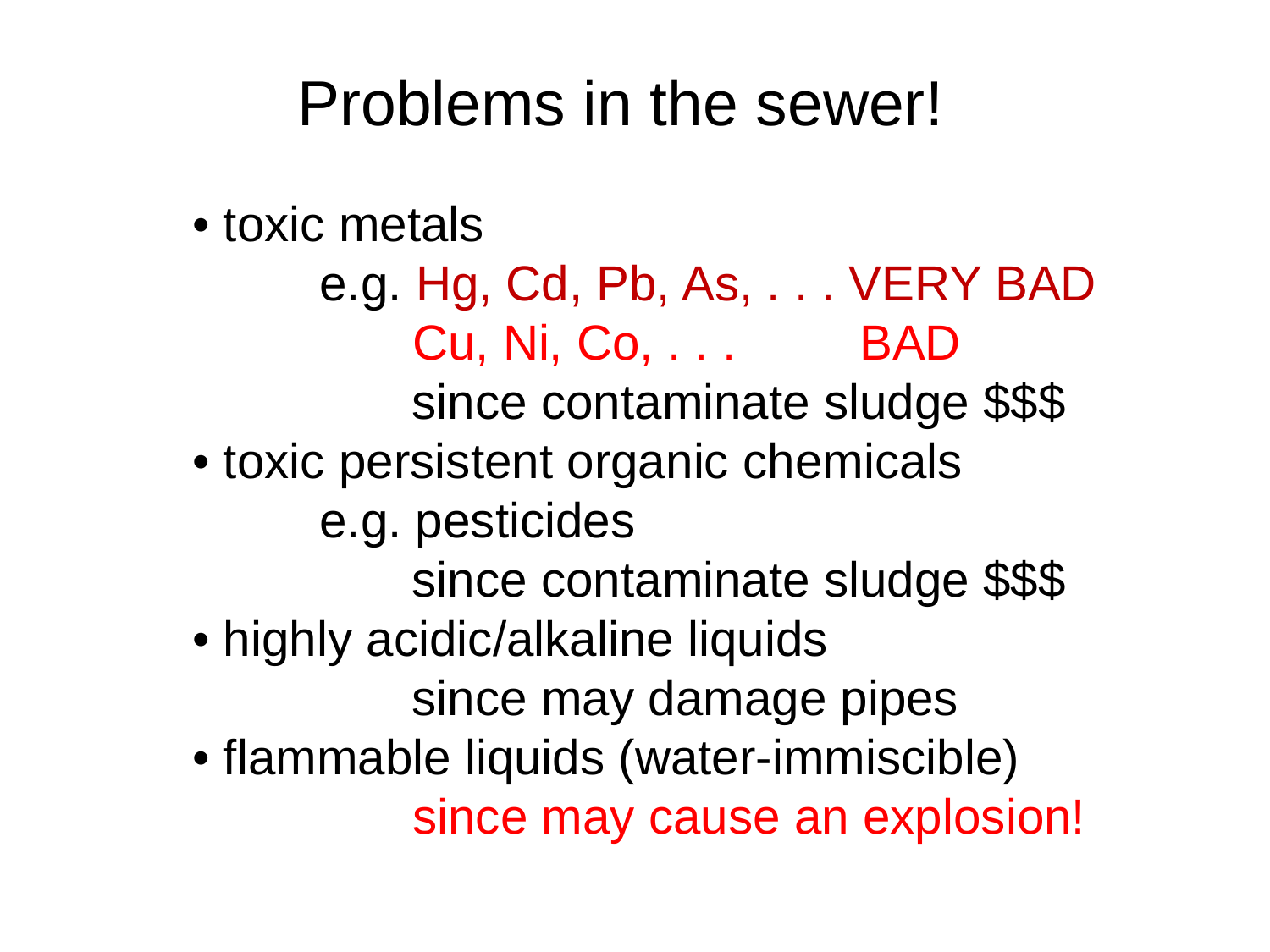

Problems in the sewer!
• toxic metals
	e.g. Hg, Cd, Pb, As, . . . VERY BAD
                Cu, Ni, Co, . . .         BAD
                since contaminate sludge $$$
• toxic persistent organic chemicals
	e.g. pesticides
                since contaminate sludge $$$
• highly acidic/alkaline liquids
                since may damage pipes
• flammable liquids (water-immiscible)
                since may cause an explosion!